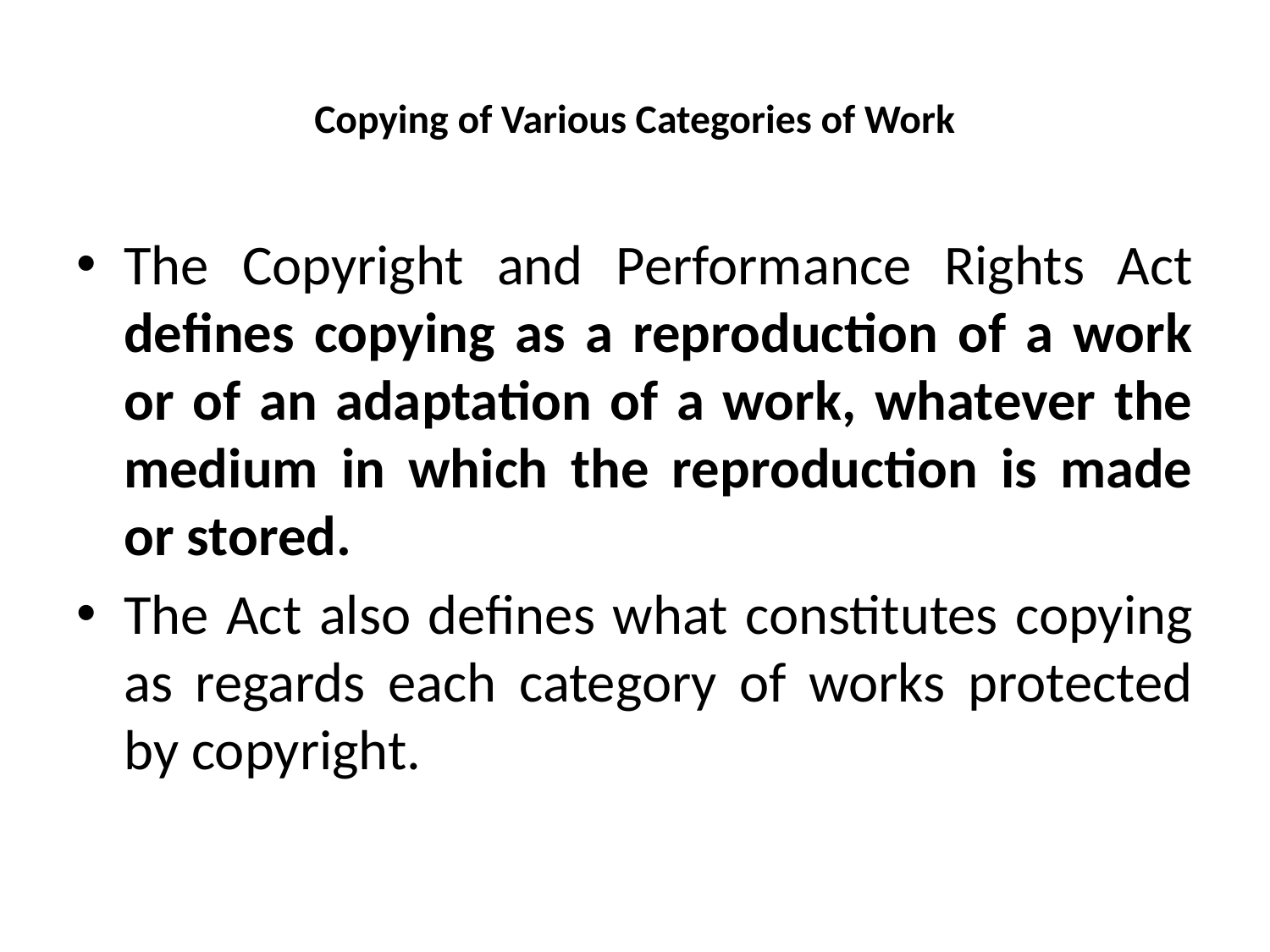

# Copying of Various Categories of Work
The Copyright and Performance Rights Act defines copying as a reproduction of a work or of an adaptation of a work, whatever the medium in which the reproduction is made or stored.
The Act also defines what constitutes copying as regards each category of works protected by copyright.